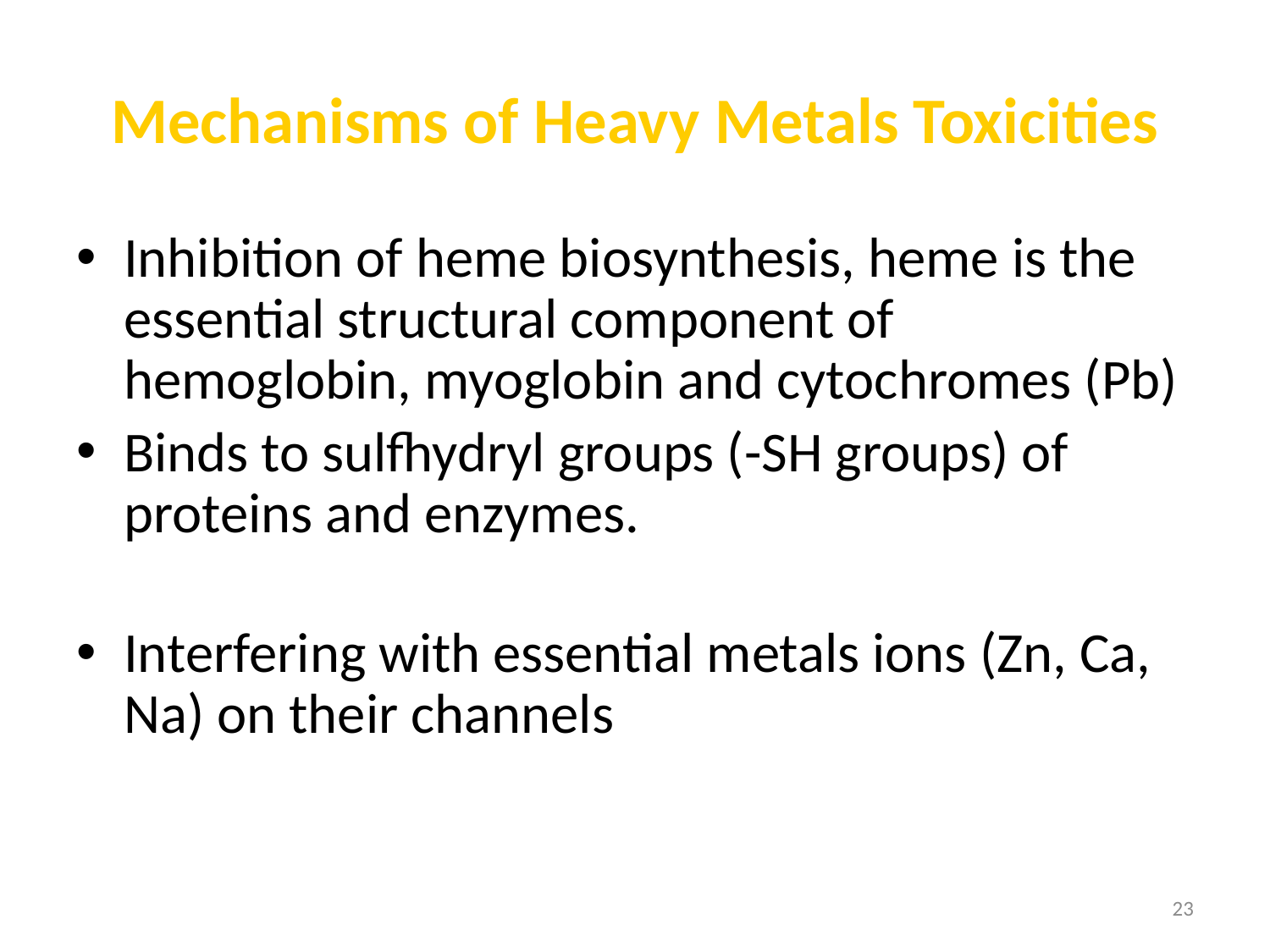

# Mechanisms of Heavy Metals Toxicities
Inhibition of heme biosynthesis, heme is the essential structural component of hemoglobin, myoglobin and cytochromes (Pb)
Binds to sulfhydryl groups (-SH groups) of proteins and enzymes.

Interfering with essential metals ions (Zn, Ca, Na) on their channels

23